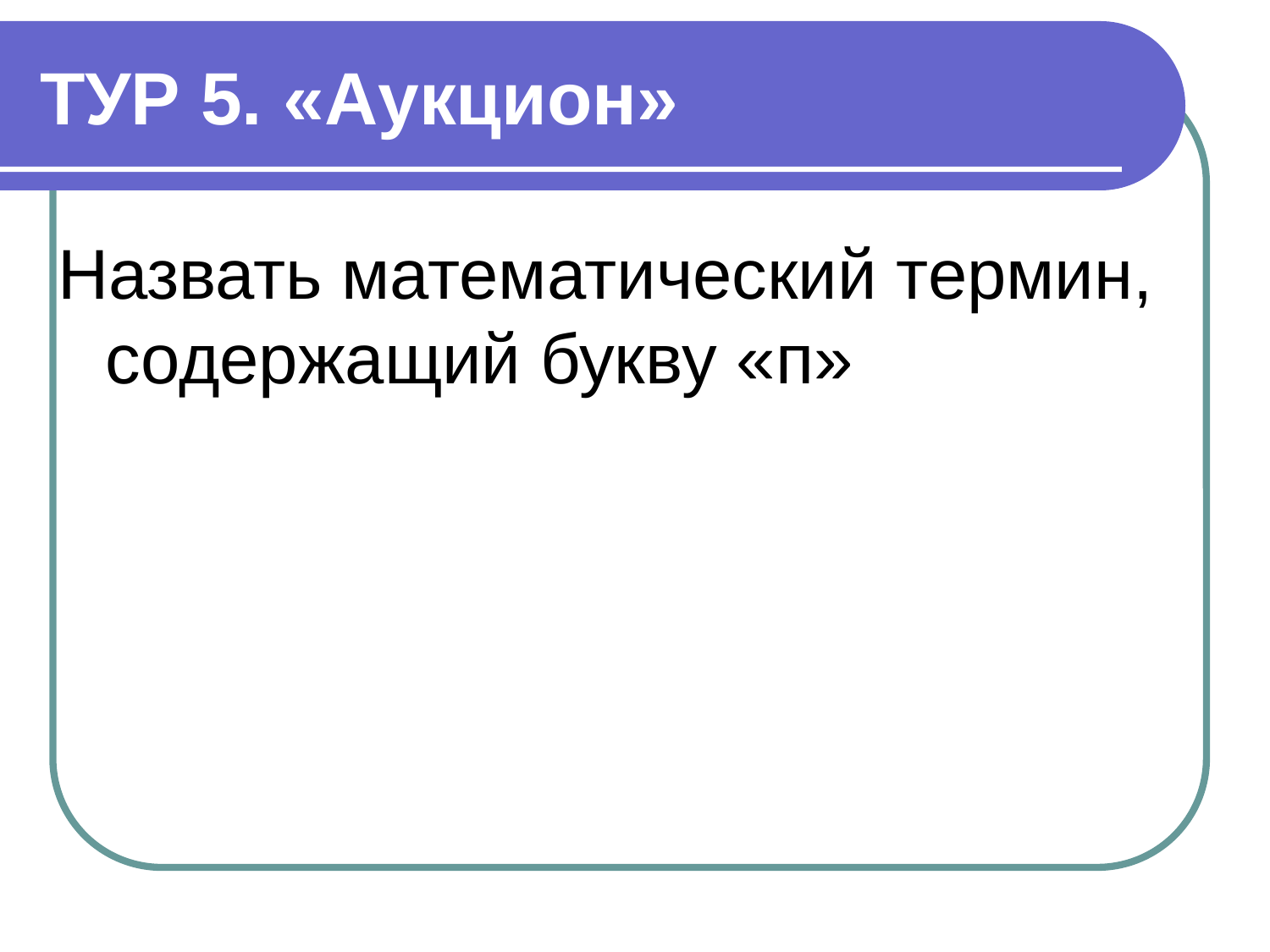

# ТУР 5. «Аукцион»
Назвать математический термин, содержащий букву «п»